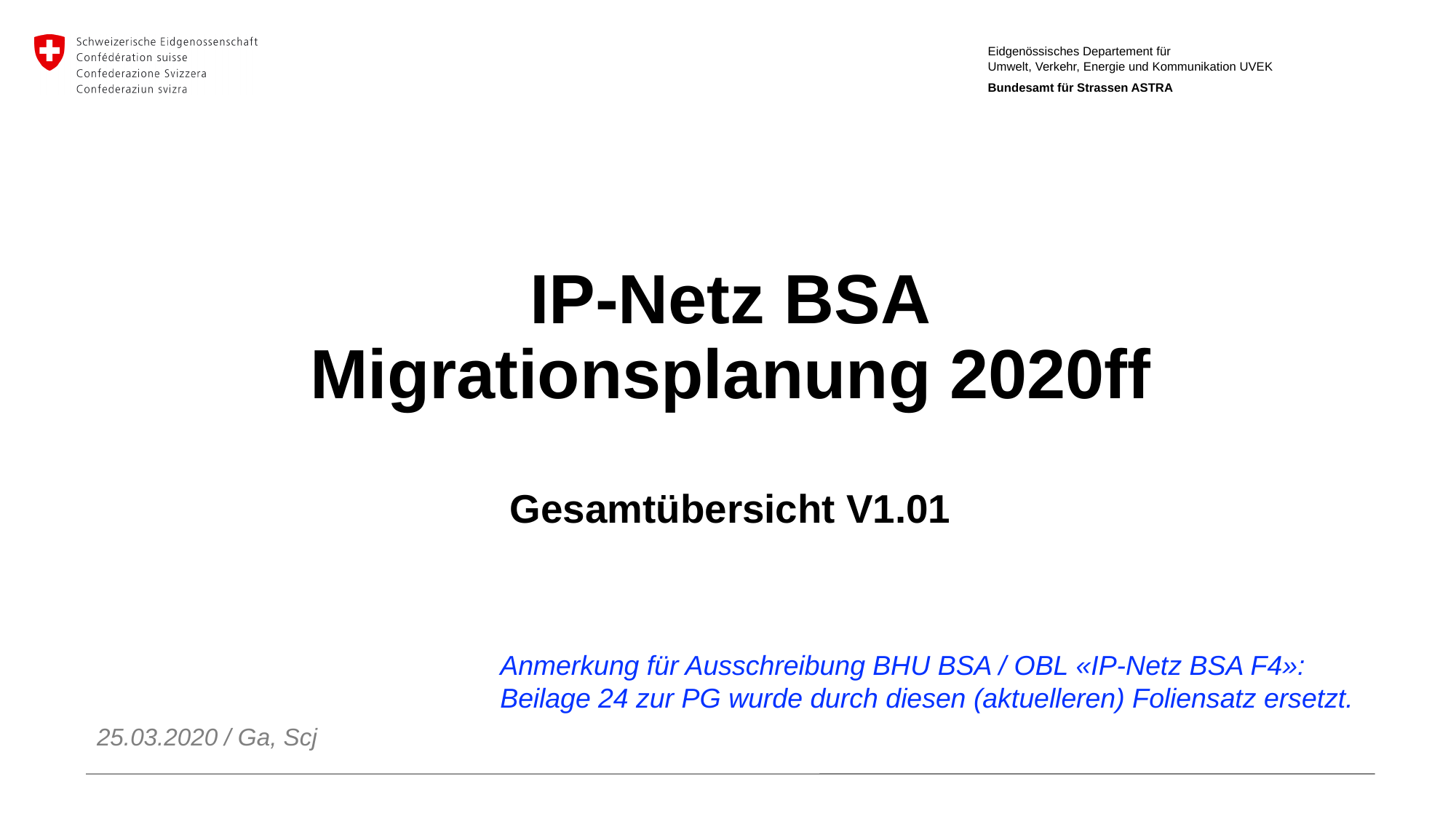

# IP-Netz BSA Migrationsplanung 2020ff Gesamtübersicht V1.01
25.03.2020 / Ga, Scj
Anmerkung für Ausschreibung BHU BSA / OBL «IP-Netz BSA F4»:
Beilage 24 zur PG wurde durch diesen (aktuelleren) Foliensatz ersetzt.